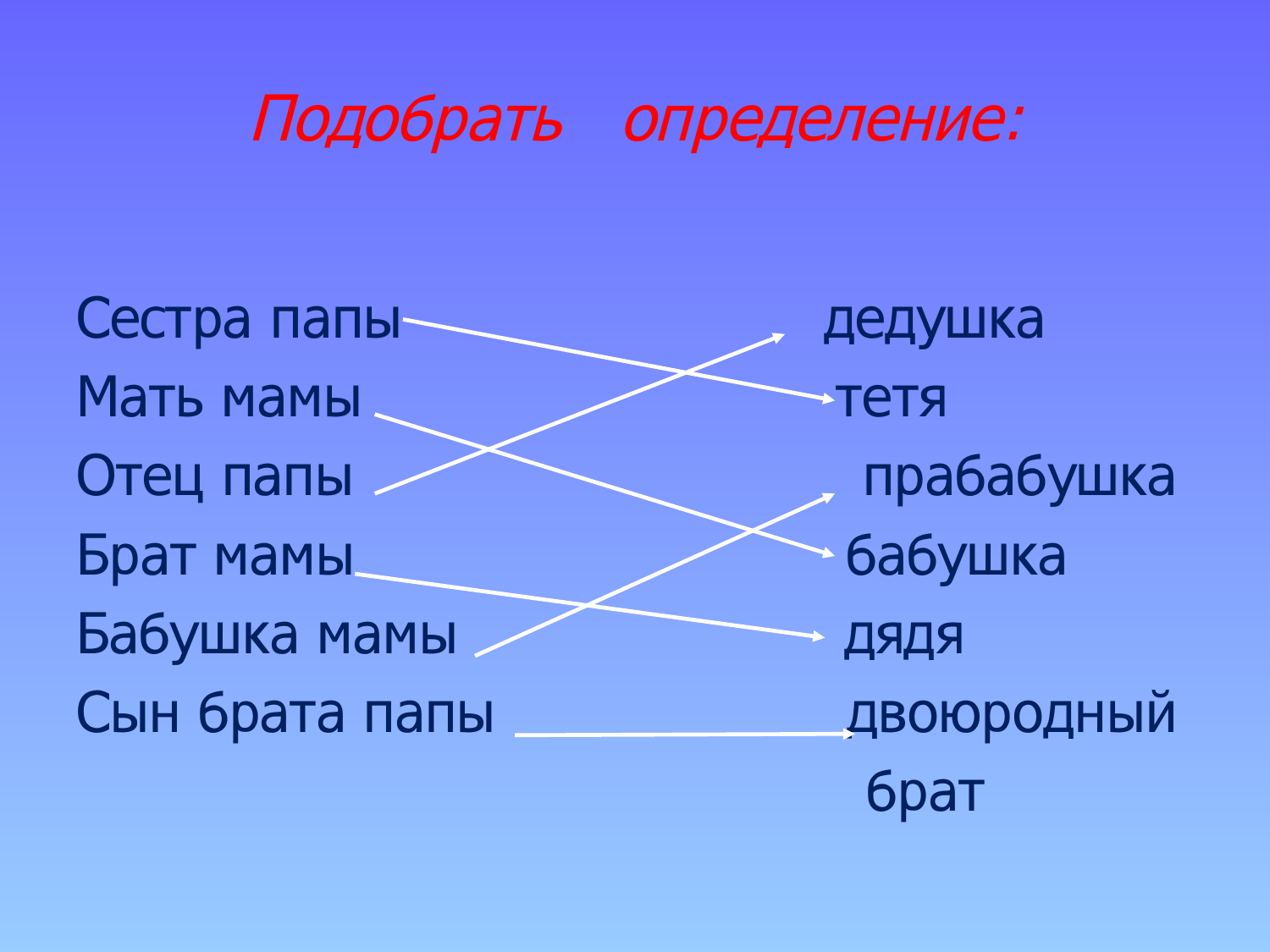

# Подобрать   определение:
Сестра папы                        дедушка
Мать мамы                           тетя
Отец папы                             прабабушка
Брат мамы                            бабушка
Бабушка мамы                      дядя
Сын брата папы                    двоюродный
                                             брат